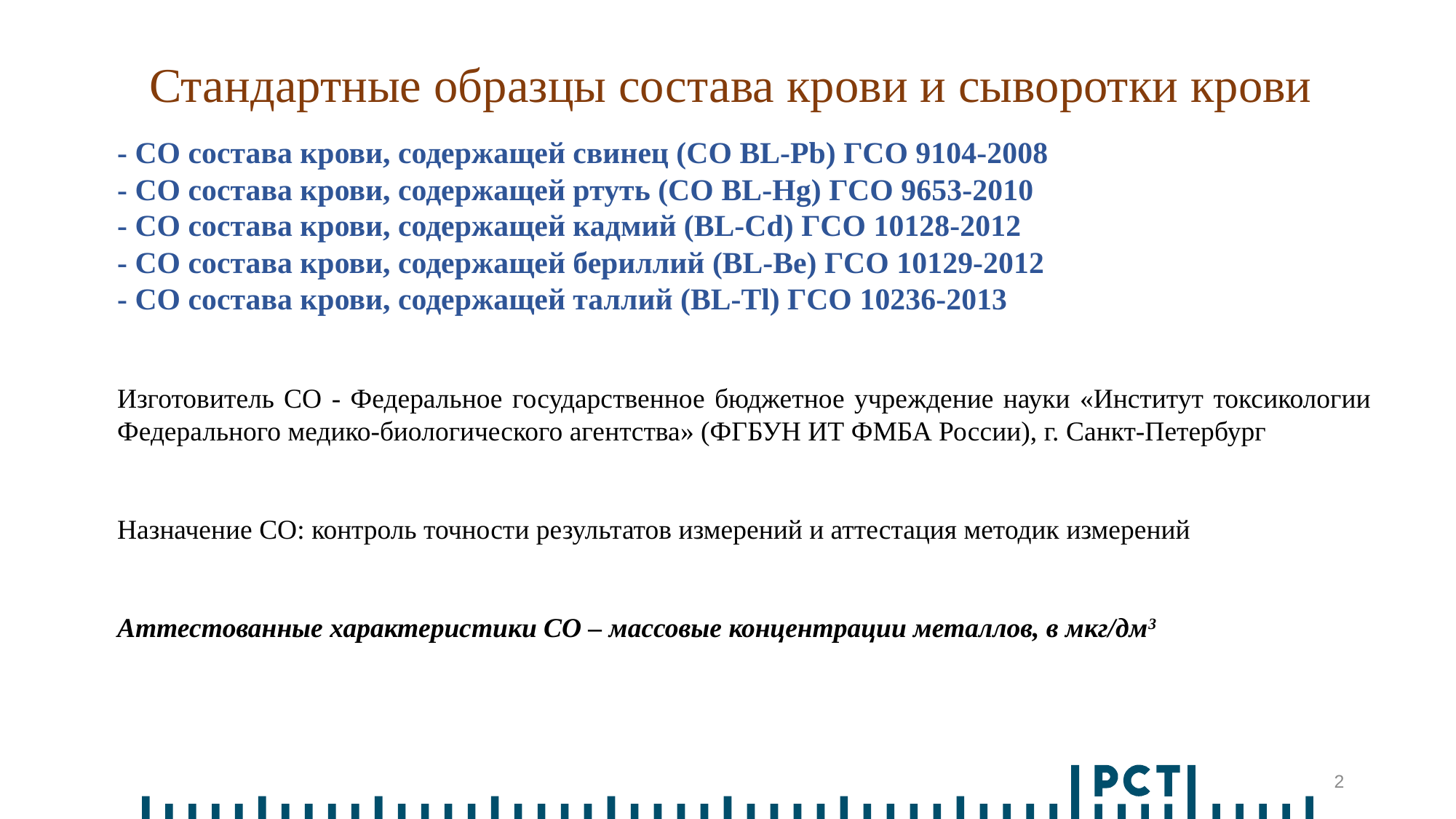

Стандартные образцы состава крови и сыворотки крови
- СО состава крови, содержащей свинец (СО BL-Pb) ГСО 9104-2008
- СО состава крови, содержащей ртуть (СО BL-Hg) ГСО 9653-2010
- СО состава крови, содержащей кадмий (BL-Cd) ГСО 10128-2012
- СО состава крови, содержащей бериллий (BL-Be) ГСО 10129-2012
- СО состава крови, содержащей таллий (BL-Tl) ГСО 10236-2013

Изготовитель СО - Федеральное государственное бюджетное учреждение науки «Институт токсикологии Федерального медико-биологического агентства» (ФГБУН ИТ ФМБА России), г. Санкт-Петербург

Назначение СО: контроль точности результатов измерений и аттестация методик измерений

Аттестованные характеристики СО – массовые концентрации металлов, в мкг/дм3

2